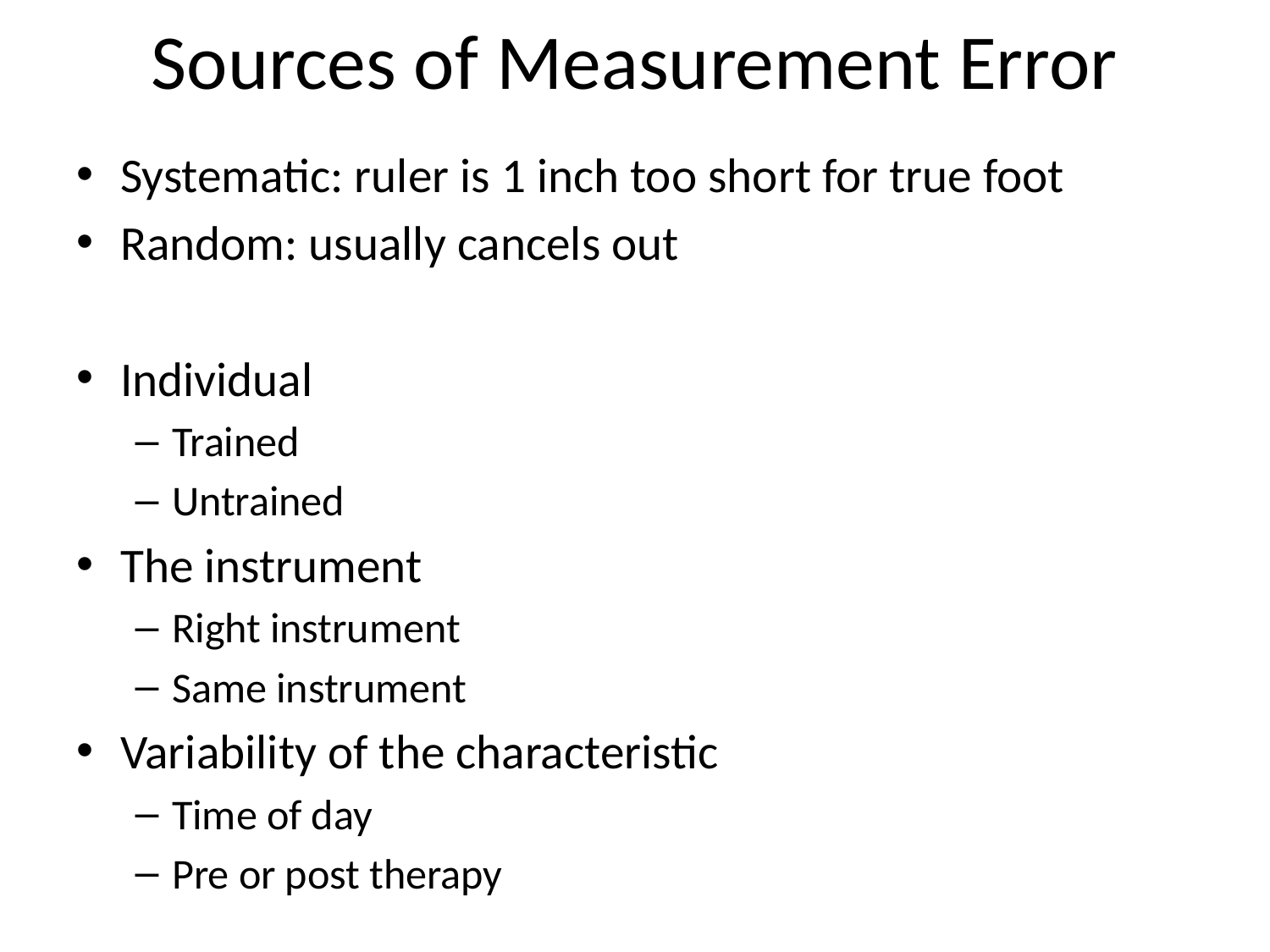

# Sources of Measurement Error
Systematic: ruler is 1 inch too short for true foot
Random: usually cancels out

Individual
Trained
Untrained
The instrument
Right instrument
Same instrument
Variability of the characteristic
Time of day
Pre or post therapy